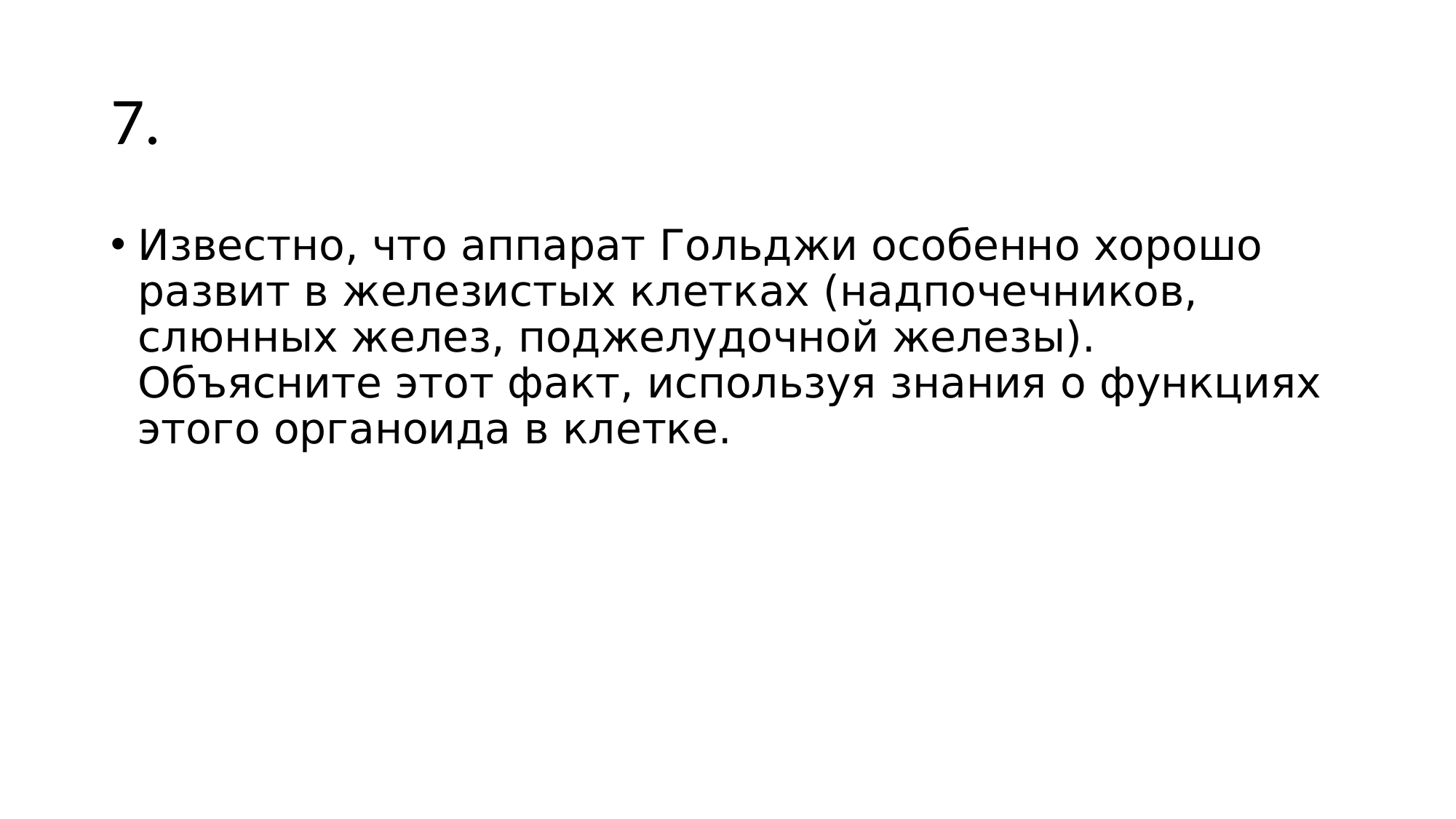

# 7.
Известно, что аппарат Гольджи особенно хорошо развит в железистых клетках (надпочечников, слюнных желез, поджелудочной железы). Объясните этот факт, используя знания о функциях этого органоида в клетке.